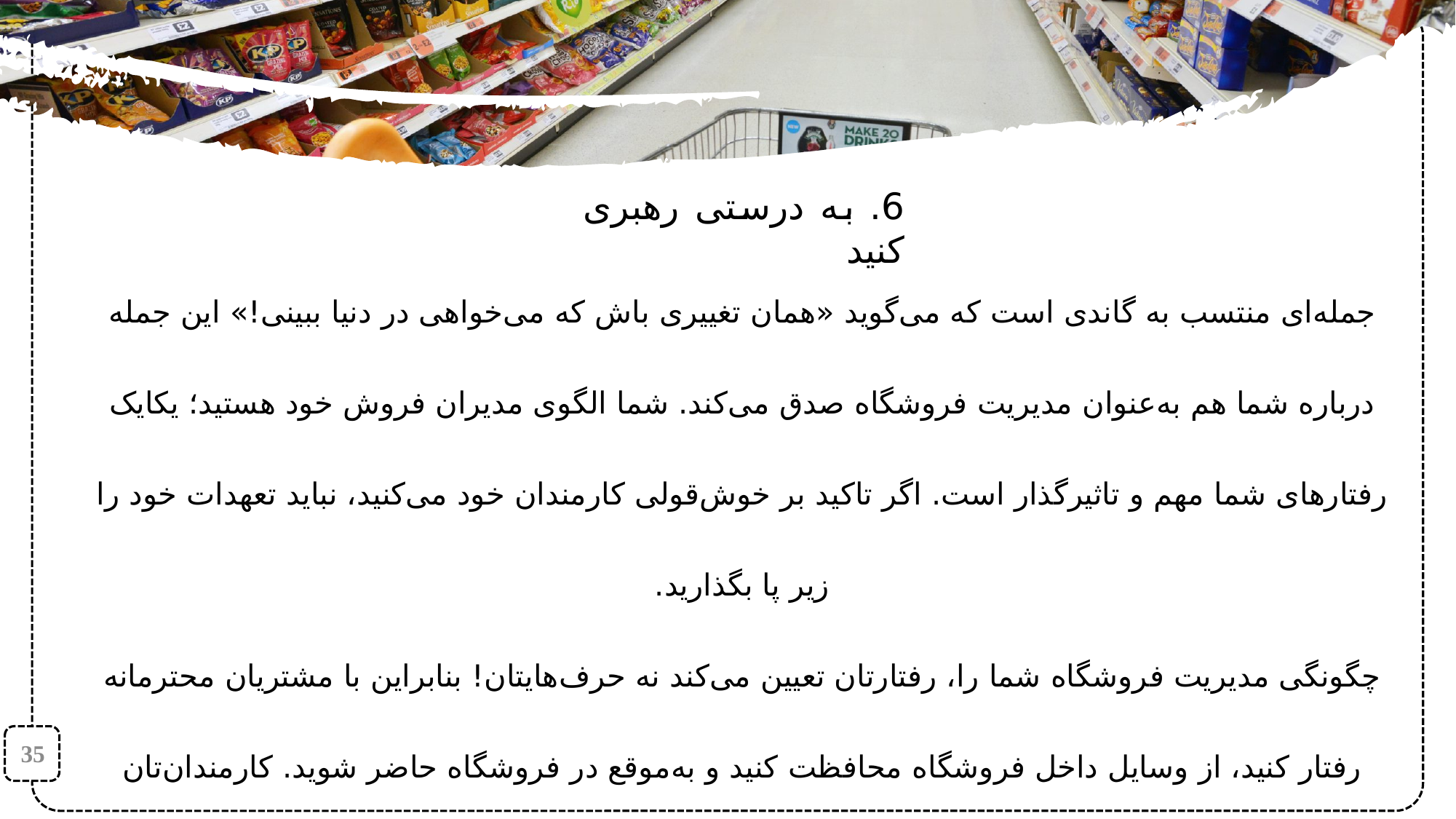

6. به درستی رهبری کنید
جمله‌ای منتسب به گاندی است که می‌گوید «همان تغییری باش که می‌خواهی در دنیا ببینی!» این جمله درباره شما هم به‌عنوان مدیریت فروشگاه صدق می‌کند. شما الگوی مدیران فروش خود هستید؛ یکایک رفتارهای شما مهم و تاثیرگذار است. اگر تاکید بر خوش‌قولی کارمندان خود می‌کنید، نباید تعهدات خود را زیر پا بگذارید.
چگونگی مدیریت فروشگاه شما را، رفتارتان تعیین می‌کند نه حرف‌هایتان! بنابراین با مشتریان محترمانه رفتار کنید، از وسایل داخل فروشگاه محافظت کنید و به‌موقع در فروشگاه حاضر شوید. کارمندان‌تان شما را الگوی خود قرار می‌دهند. نکات دیگری که شما را در مسیر مدیریت کمک می‌کنند:
35